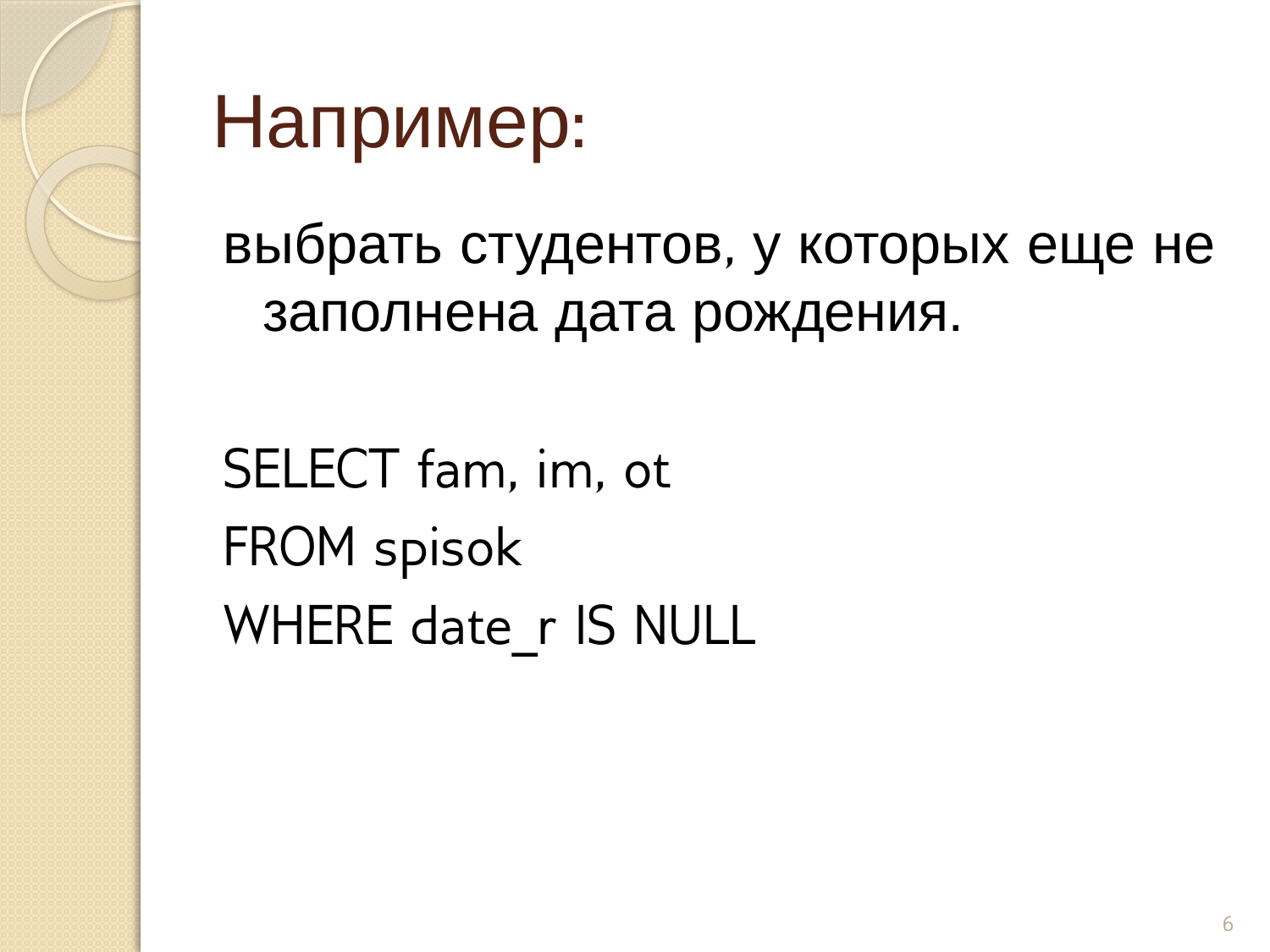

# Например:
выбрать студентов, у которых еще не заполнена дата рождения.

SELECT fam, im, ot
FROM spisok
WHERE date_r IS NULL
6